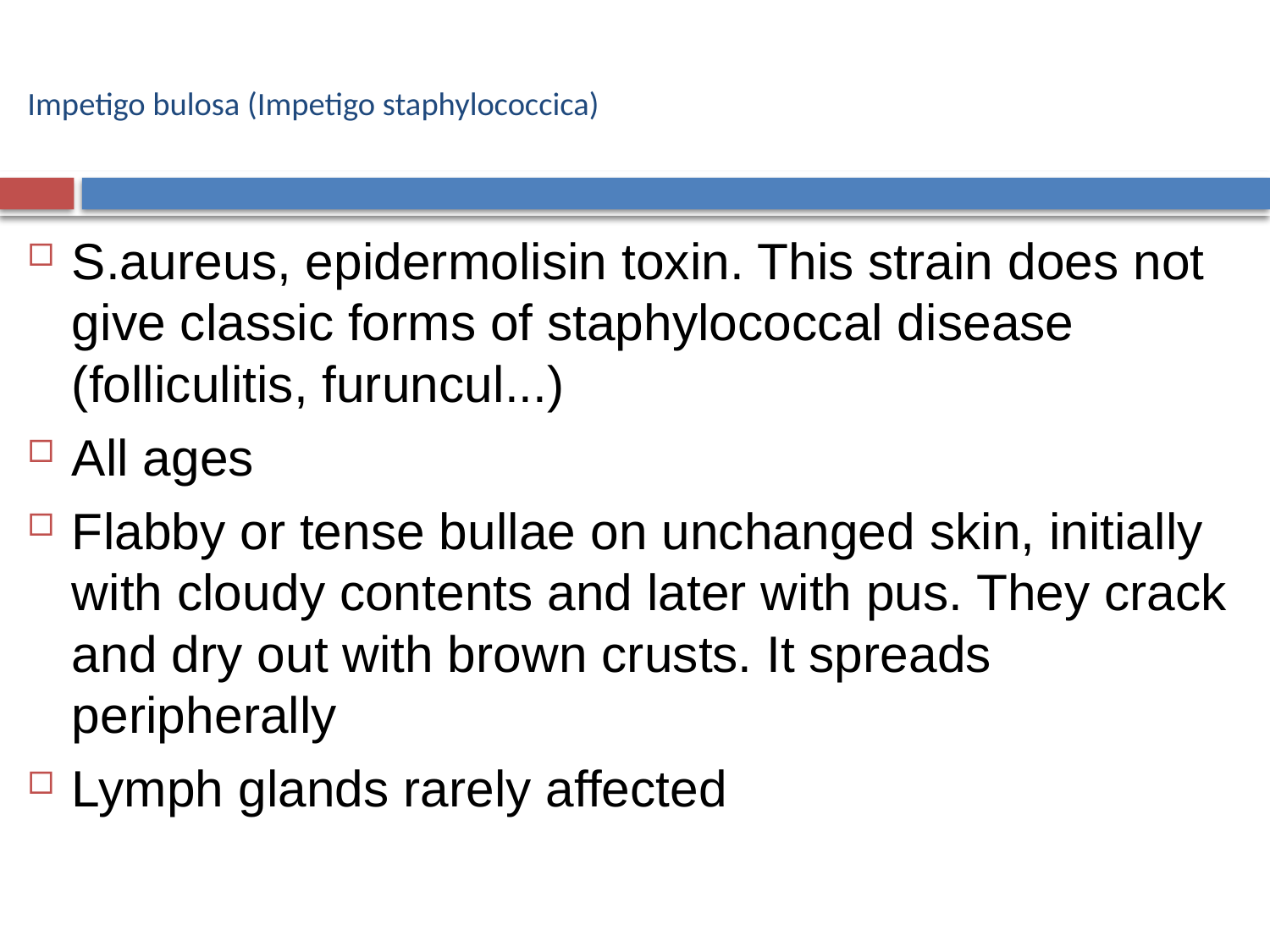

# Impetigo bulosa (Impetigo staphylococcica)
S.aureus, epidermolisin toxin. This strain does not give classic forms of staphylococcal disease (folliculitis, furuncul...)
All ages
Flabby or tense bullae on unchanged skin, initially with cloudy contents and later with pus. They crack and dry out with brown crusts. It spreads peripherally
Lymph glands rarely affected